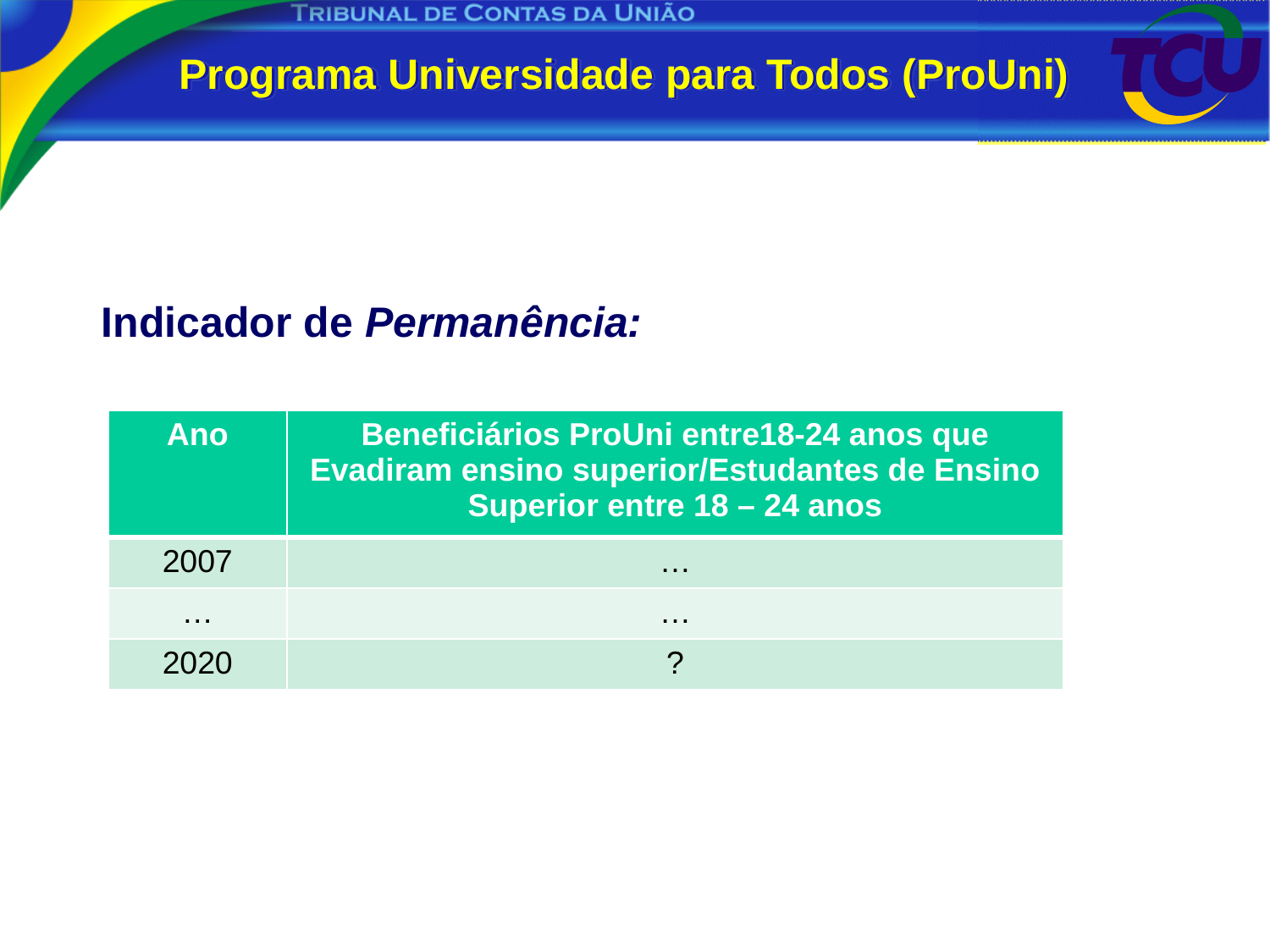

Programa Universidade para Todos (ProUni)
Indicador de Permanência:
| Ano | Beneficiários ProUni entre18-24 anos que Evadiram ensino superior/Estudantes de Ensino Superior entre 18 – 24 anos |
| --- | --- |
| 2007 | … |
| … | … |
| 2020 | ? |